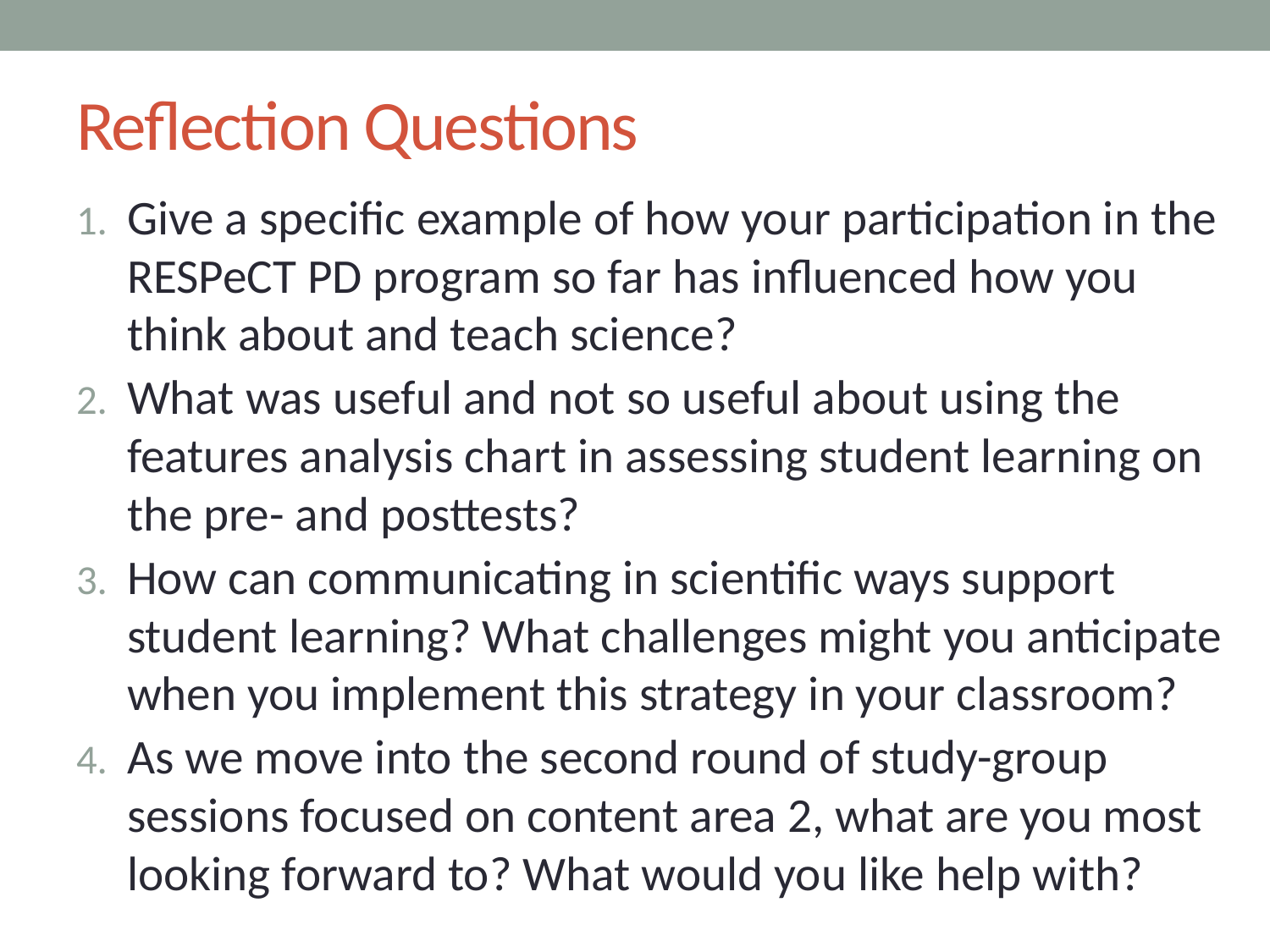

# Reflection Questions
Give a specific example of how your participation in the RESPeCT PD program so far has influenced how you think about and teach science?
What was useful and not so useful about using the features analysis chart in assessing student learning on the pre- and posttests?
How can communicating in scientific ways support student learning? What challenges might you anticipate when you implement this strategy in your classroom?
As we move into the second round of study-group sessions focused on content area 2, what are you most looking forward to? What would you like help with?